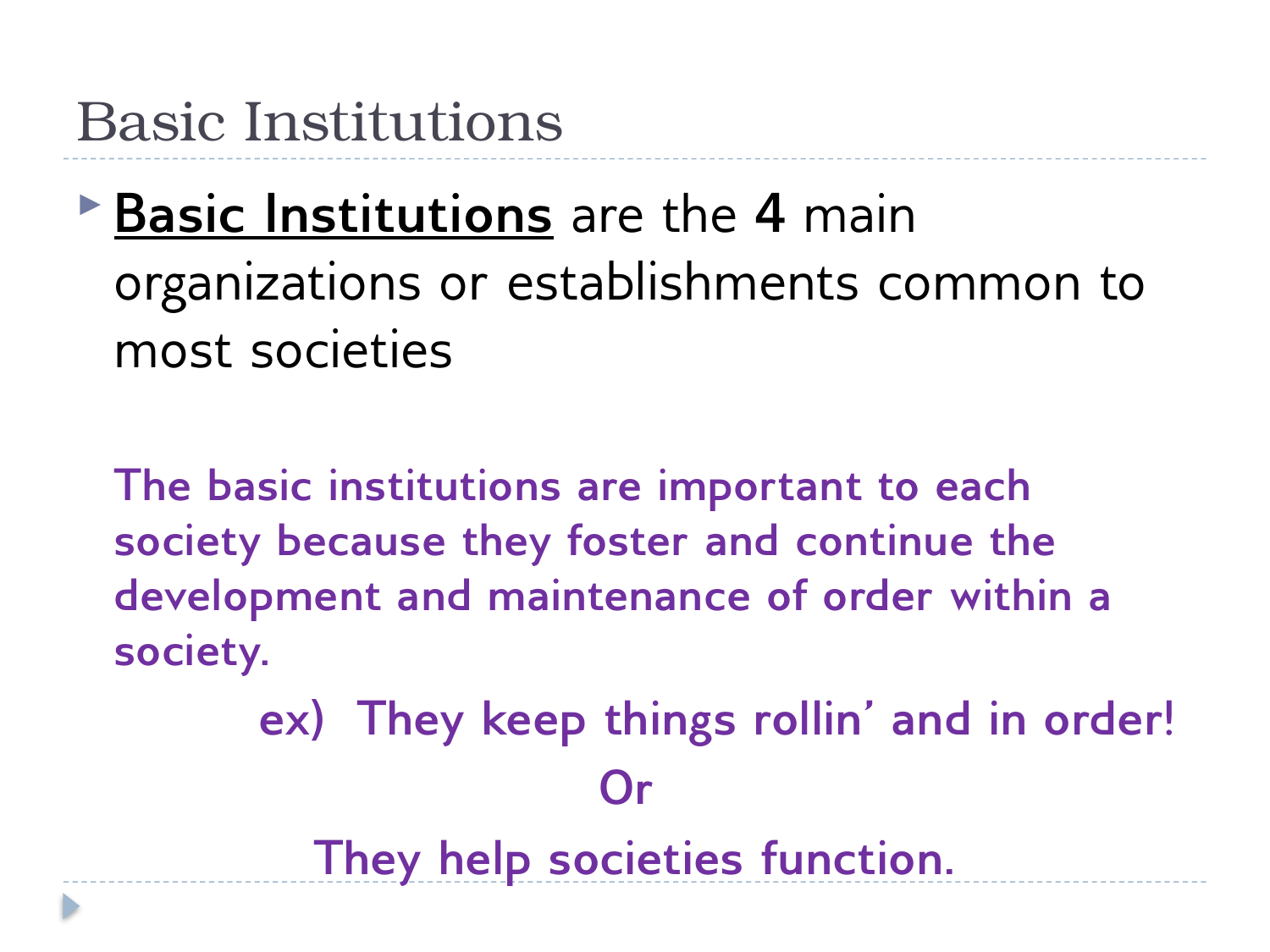

# Basic Institutions
Basic Institutions are the 4 main organizations or establishments common to most societies

	The basic institutions are important to each society because they foster and continue the development and maintenance of order within a society.
		ex)  They keep things rollin’ and in order!
Or
They help societies function.